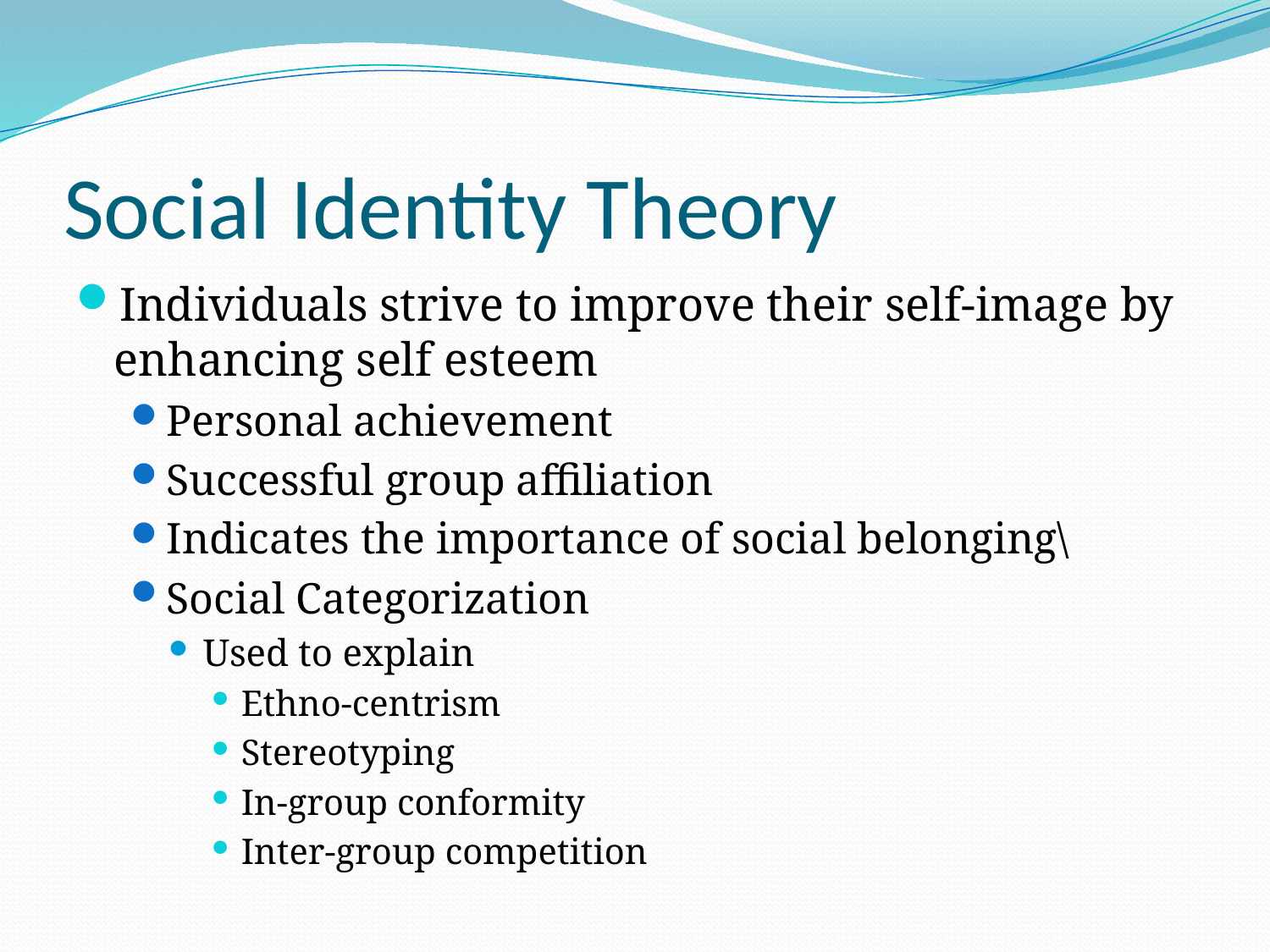

# Social Identity Theory
Individuals strive to improve their self-image by enhancing self esteem
Personal achievement
Successful group affiliation
Indicates the importance of social belonging\
Social Categorization
Used to explain
Ethno-centrism
Stereotyping
In-group conformity
Inter-group competition